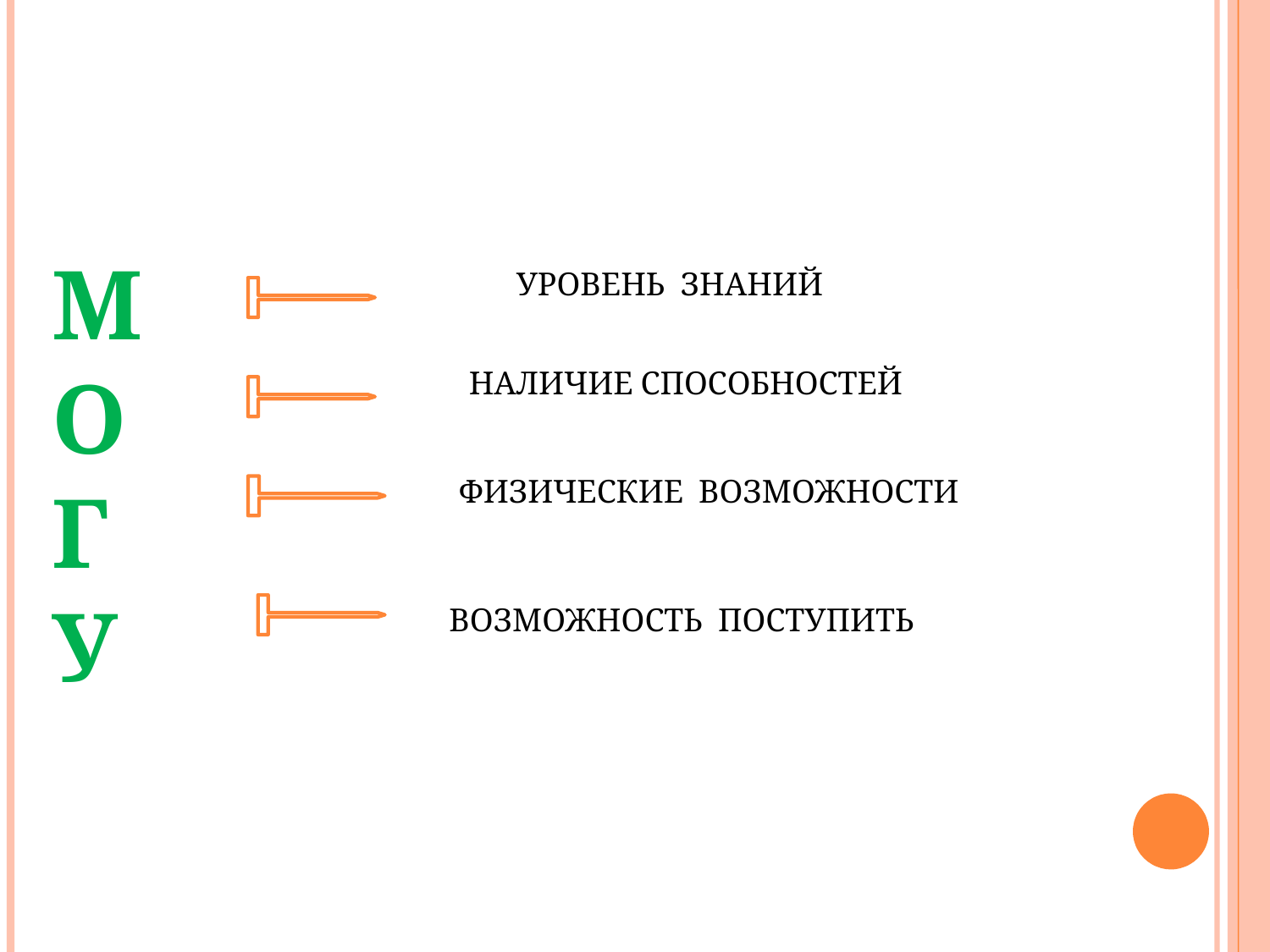

МОГУ
УРОВЕНЬ  ЗНАНИЙ

НАЛИЧИЕ СПОСОБНОСТЕЙ

ФИЗИЧЕСКИЕ  ВОЗМОЖНОСТИ

ВОЗМОЖНОСТЬ  ПОСТУПИТЬ